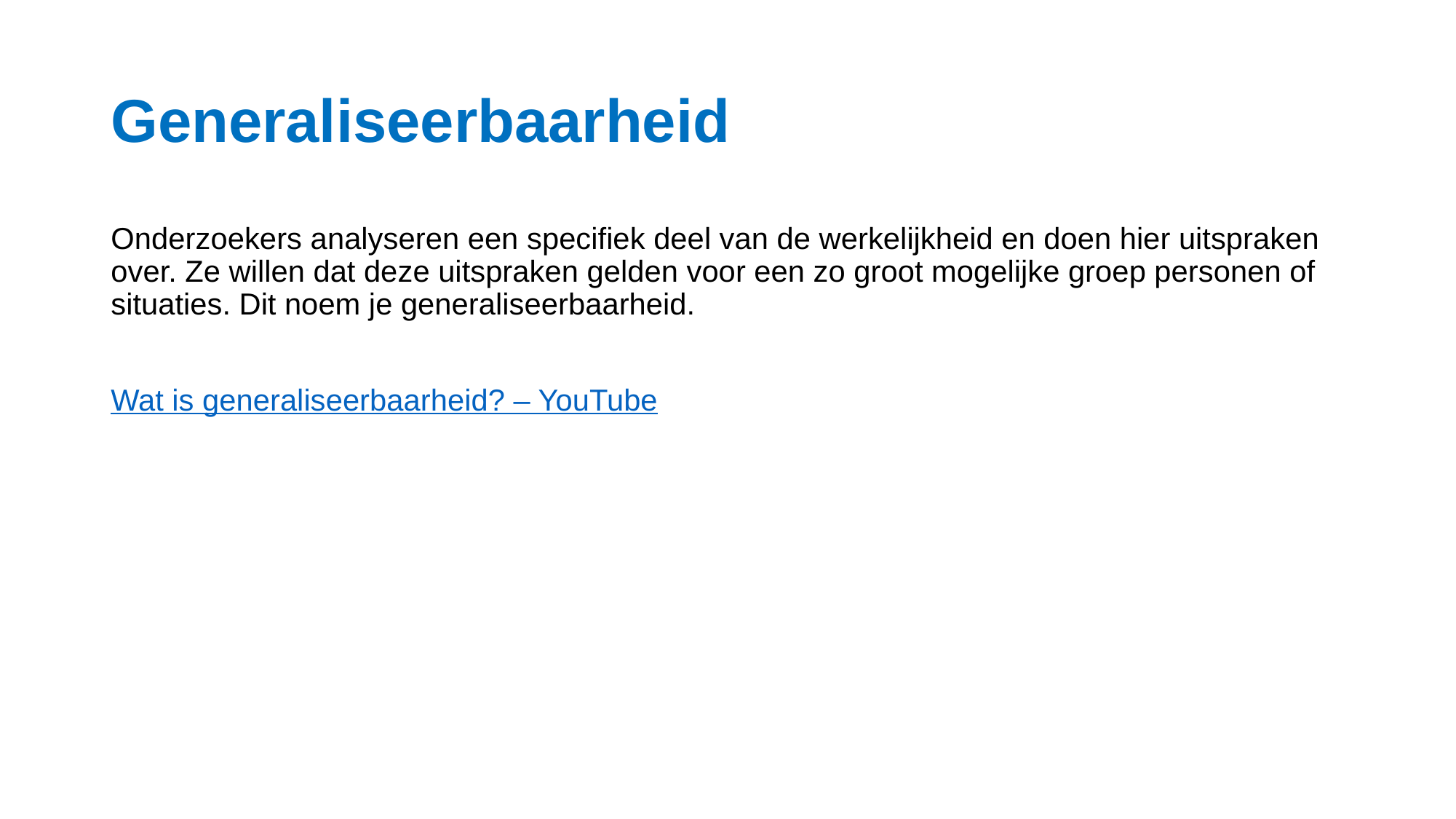

# Generaliseerbaarheid
Onderzoekers analyseren een specifiek deel van de werkelijkheid en doen hier uitspraken over. Ze willen dat deze uitspraken gelden voor een zo groot mogelijke groep personen of situaties. Dit noem je generaliseerbaarheid.

Wat is generaliseerbaarheid? – YouTube